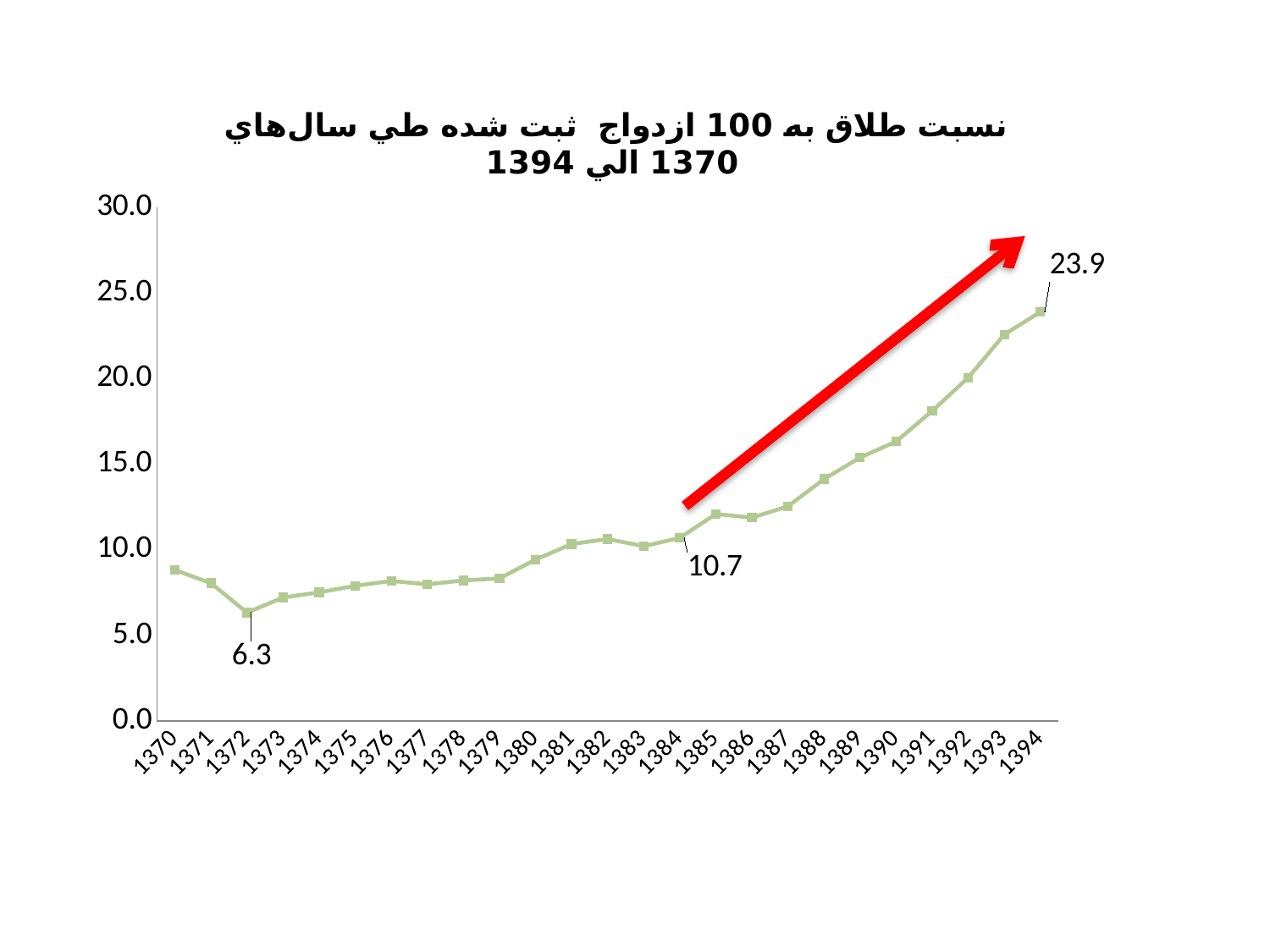

### Chart: نسبت طلاق‌ به 100 ازدواج  ثبت شده طي سال‌هاي 1370 الي 1394

| Category |  |
|---|---|
| 1370 | 8.814049814988735 |
| 1371 | 8.044132302222469 |
| 1372 | 6.3242334736465065 |
| 1373 | 7.209189037871057 |
| 1374 | 7.505158202892915 |
| 1375 | 7.890657113109088 |
| 1376 | 8.176753662976799 |
| 1377 | 7.9758791322508635 |
| 1378 | 8.20563220439598 |
| 1379 | 8.321294110731973 |
| 1380 | 9.424556812163168 |
| 1381 | 10.331817623202655 |
| 1382 | 10.624873354340567 |
| 1383 | 10.20503442103053 |
| 1384 | 10.692951925444708 |
| 1385 | 12.087046269840387 |
| 1386 | 11.871497918814175 |
| 1387 | 12.535277089628764 |
| 1388 | 14.12557514648262 |
| 1389 | 15.387600420355149 |
| 1390 | 16.32856724798573 |
| 1391 | 18.11202359609049 |
| 1392 | 20.060244386142486 |
| 1393 | 22.581642725496827 |
| 1394 | 23.894789215121126 |